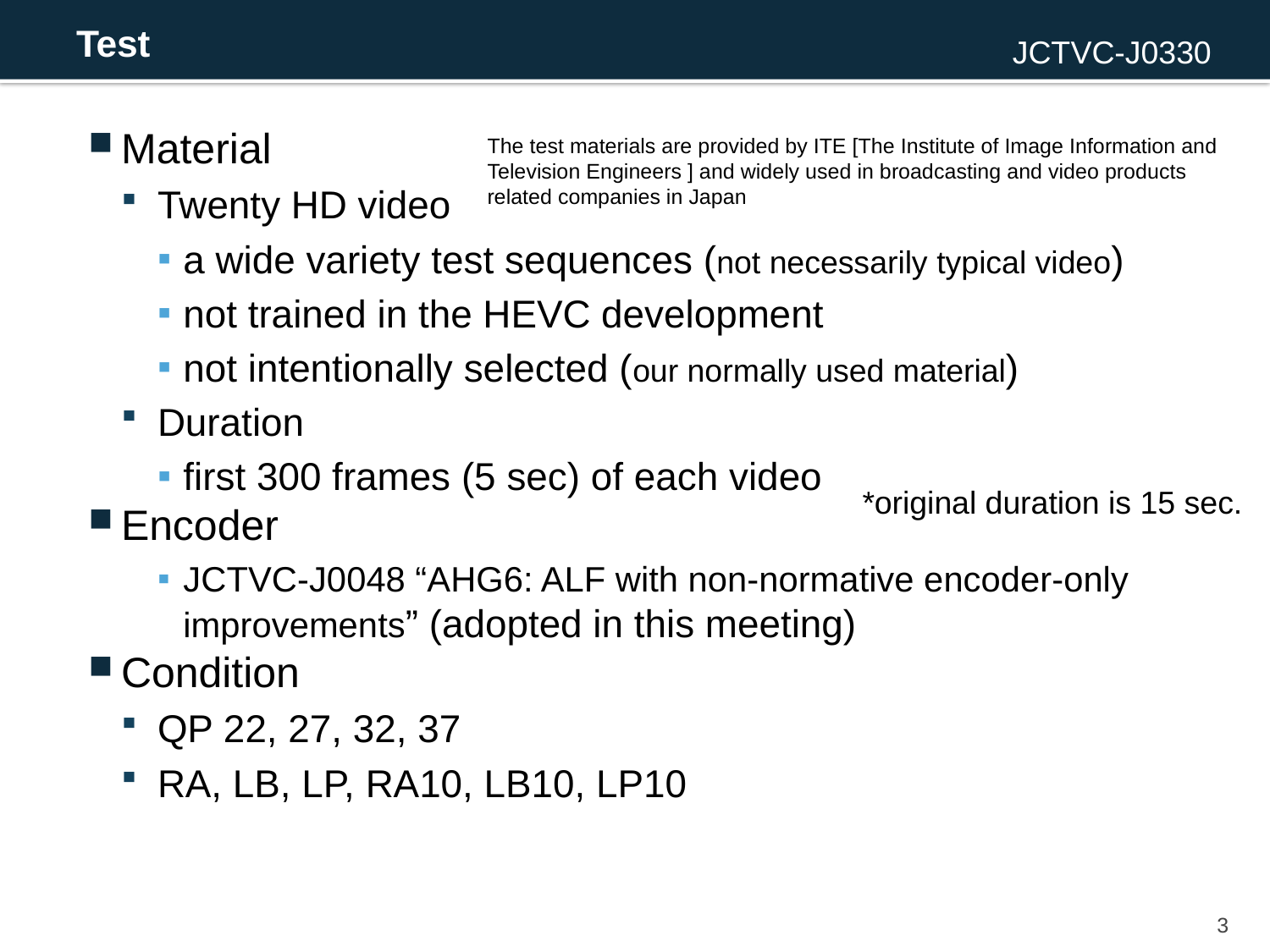

# Test
Material
Twenty HD video
a wide variety test sequences (not necessarily typical video)
not trained in the HEVC development
not intentionally selected (our normally used material)
Duration
first 300 frames (5 sec) of each video
Encoder
JCTVC-J0048 “AHG6: ALF with non-normative encoder-only improvements” (adopted in this meeting)
Condition
QP 22, 27, 32, 37
RA, LB, LP, RA10, LB10, LP10
The test materials are provided by ITE [The Institute of Image Information and Television Engineers ] and widely used in broadcasting and video products related companies in Japan
*original duration is 15 sec.
3